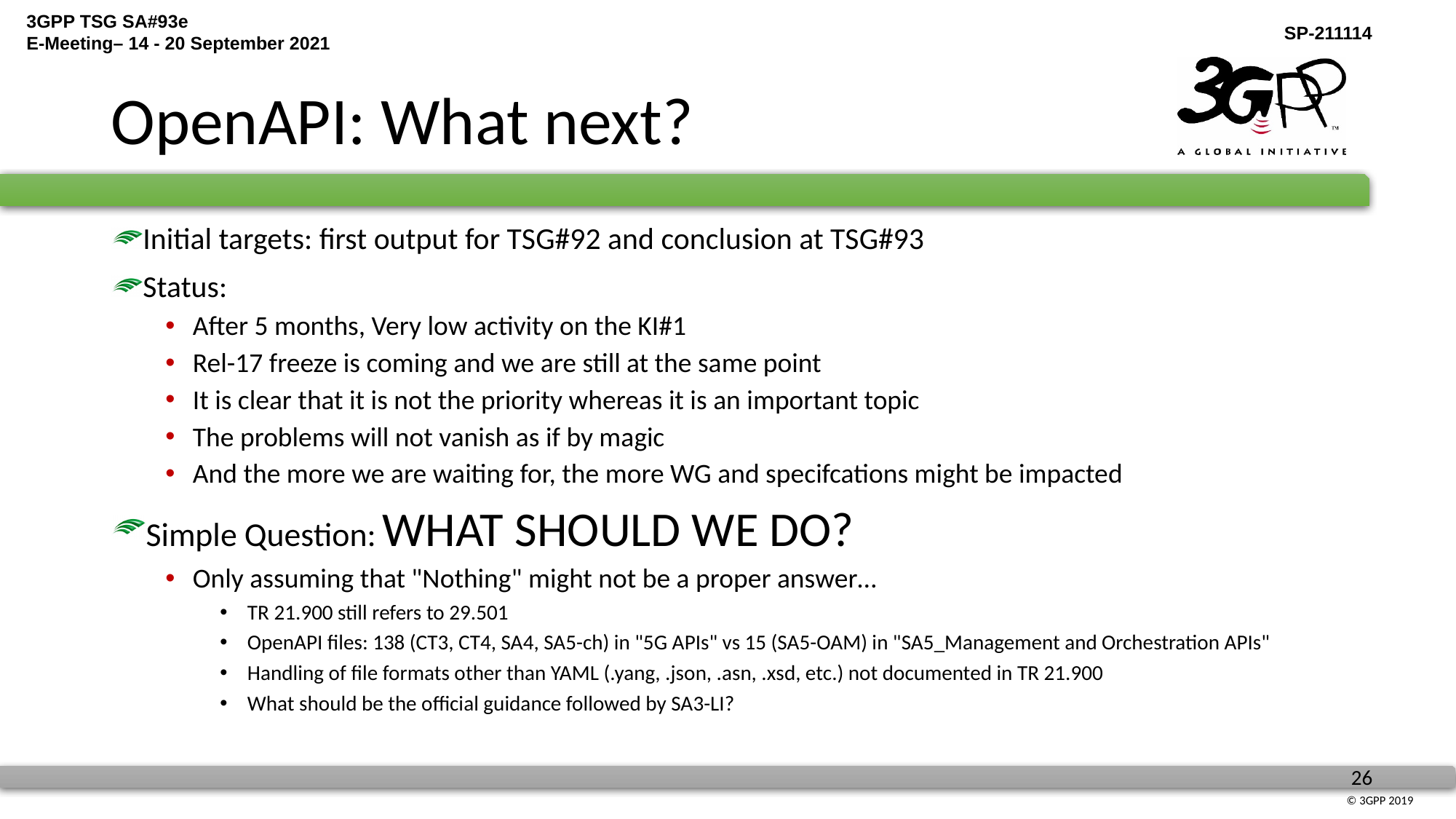

# OpenAPI: What next?
Initial targets: first output for TSG#92 and conclusion at TSG#93
Status:
After 5 months, Very low activity on the KI#1
Rel-17 freeze is coming and we are still at the same point
It is clear that it is not the priority whereas it is an important topic
The problems will not vanish as if by magic
And the more we are waiting for, the more WG and specifcations might be impacted
Simple Question: WHAT SHOULD WE DO?
Only assuming that "Nothing" might not be a proper answer…
TR 21.900 still refers to 29.501
OpenAPI files: 138 (CT3, CT4, SA4, SA5-ch) in "5G APIs" vs 15 (SA5-OAM) in "SA5_Management and Orchestration APIs"
Handling of file formats other than YAML (.yang, .json, .asn, .xsd, etc.) not documented in TR 21.900
What should be the official guidance followed by SA3-LI?